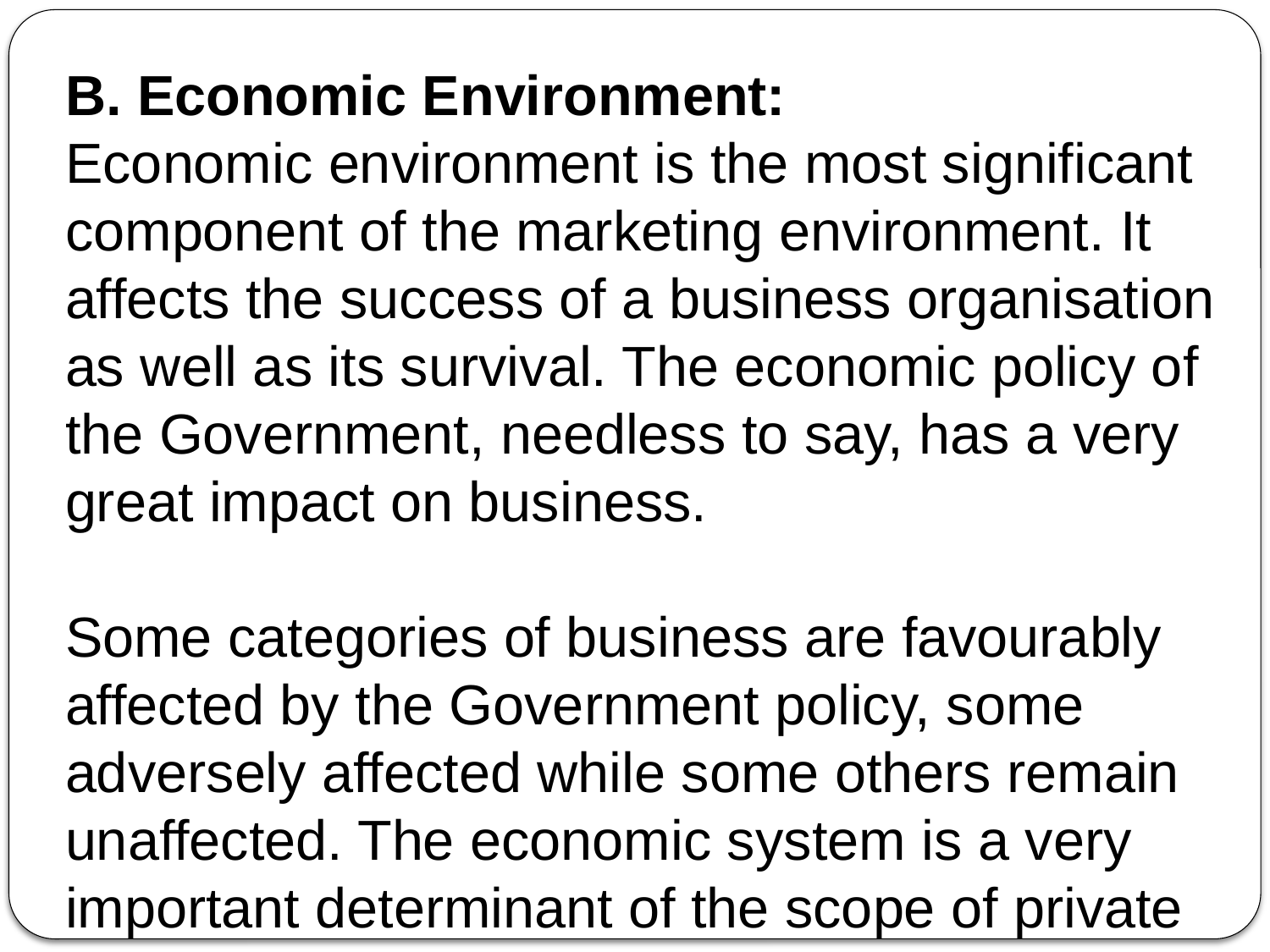

B. Economic Environment:
Economic environment is the most significant component of the marketing environment. It affects the success of a business organisation as well as its survival. The economic policy of the Government, needless to say, has a very great impact on business.

Some categories of business are favourably affected by the Government policy, some adversely affected while some others remain unaffected. The economic system is a very important determinant of the scope of private business and is therefore a very important external constraint on business.